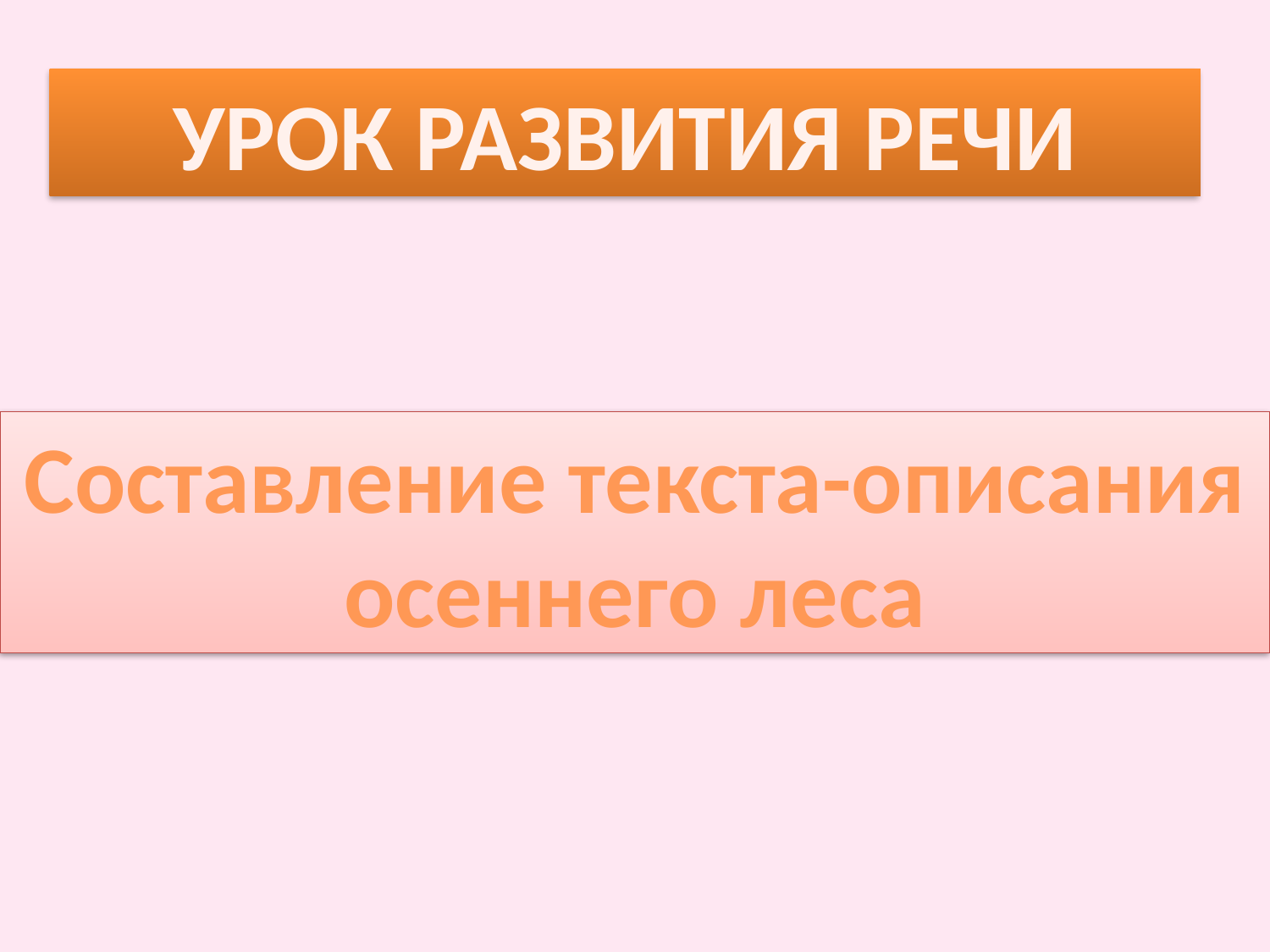

УРОК РАЗВИТИЯ РЕЧИ
Составление текста-описания
осеннего леса